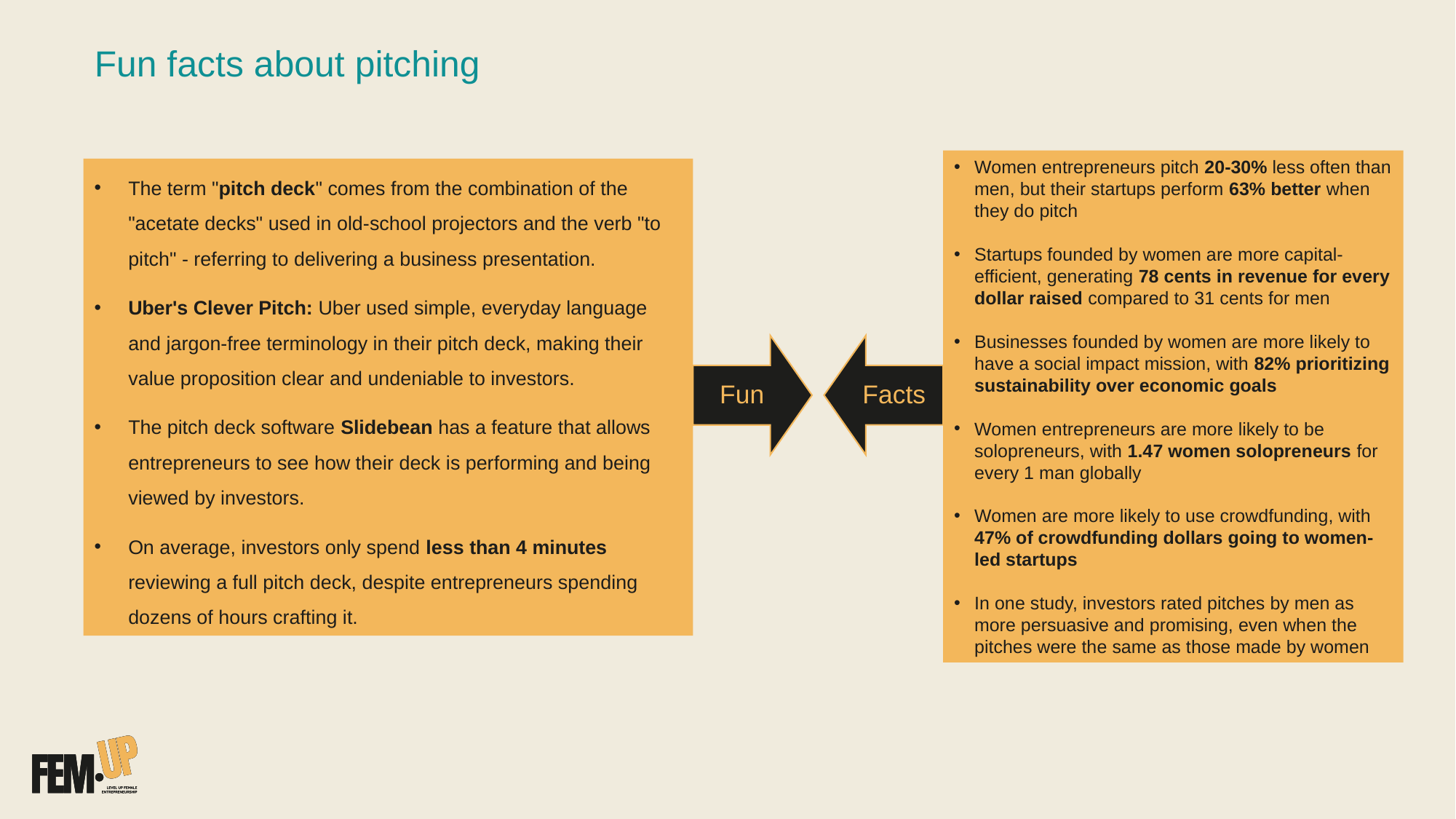

# Fun facts about pitching
Women entrepreneurs pitch 20-30% less often than men, but their startups perform 63% better when they do pitch

Startups founded by women are more capital-efficient, generating 78 cents in revenue for every dollar raised compared to 31 cents for men

Businesses founded by women are more likely to have a social impact mission, with 82% prioritizing sustainability over economic goals

Women entrepreneurs are more likely to be solopreneurs, with 1.47 women solopreneurs for every 1 man globally

Women are more likely to use crowdfunding, with 47% of crowdfunding dollars going to women-led startups

In one study, investors rated pitches by men as more persuasive and promising, even when the pitches were the same as those made by women
The term "pitch deck" comes from the combination of the "acetate decks" used in old-school projectors and the verb "to pitch" - referring to delivering a business presentation.
Uber's Clever Pitch: Uber used simple, everyday language and jargon-free terminology in their pitch deck, making their value proposition clear and undeniable to investors.
The pitch deck software Slidebean has a feature that allows entrepreneurs to see how their deck is performing and being viewed by investors.
On average, investors only spend less than 4 minutes reviewing a full pitch deck, despite entrepreneurs spending dozens of hours crafting it.
Fun
Facts